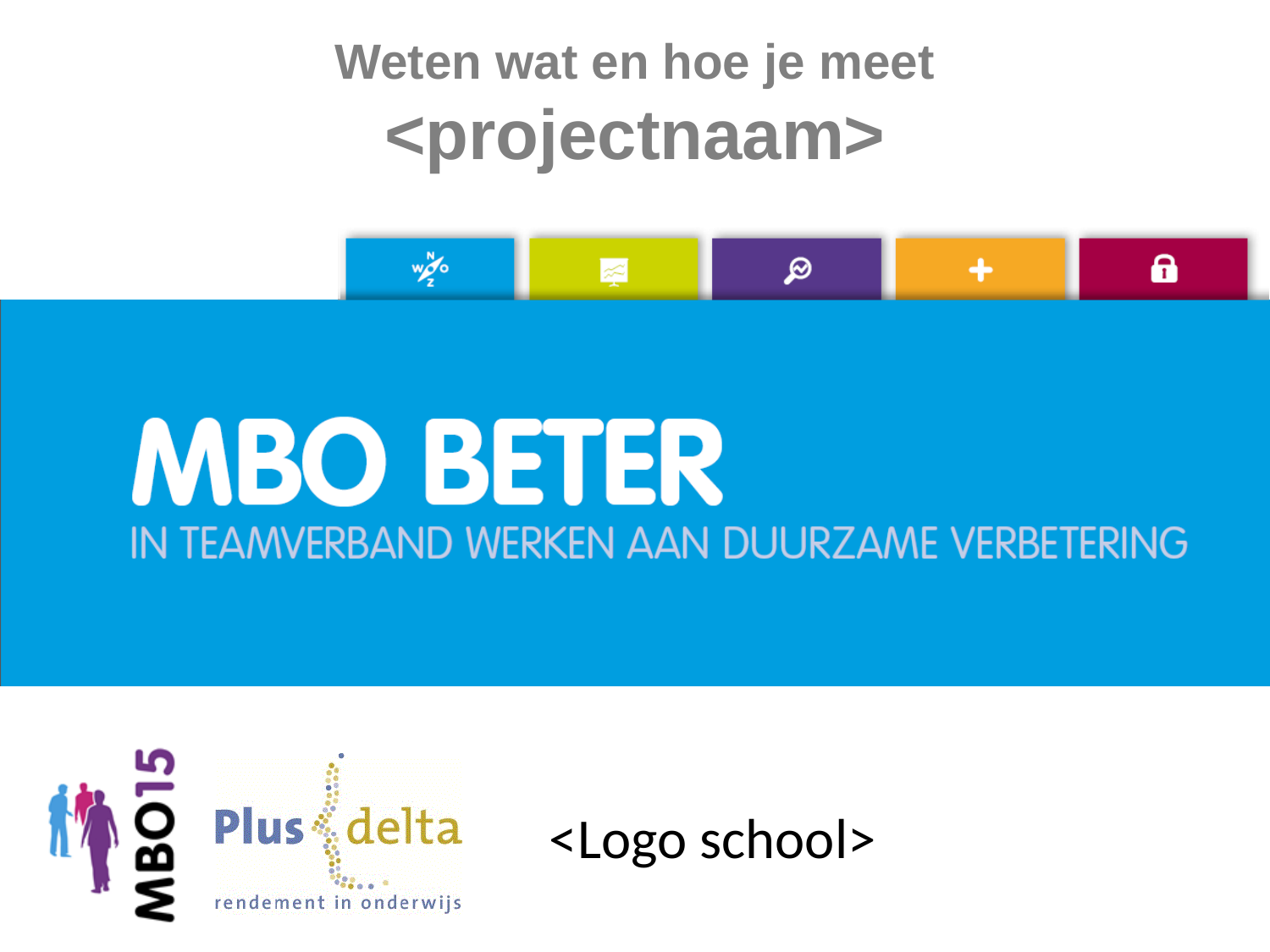

# Weten wat en hoe je meet <projectnaam>
<Logo school>